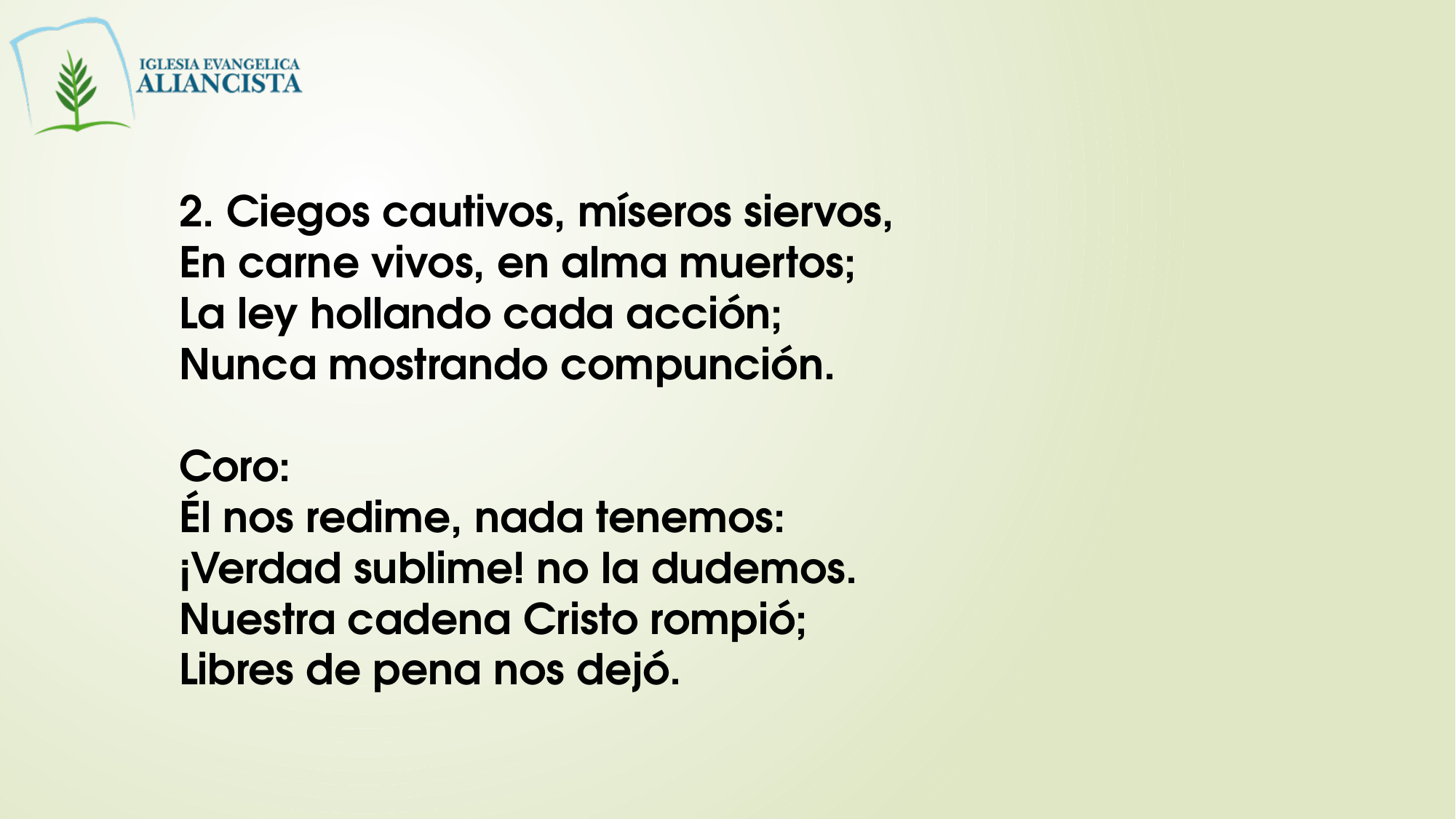

2. Ciegos cautivos, míseros siervos,
En carne vivos, en alma muertos;
La ley hollando cada acción;
Nunca mostrando compunción.

Coro:
Él nos redime, nada tenemos:
¡Verdad sublime! no la dudemos.
Nuestra cadena Cristo rompió;
Libres de pena nos dejó.